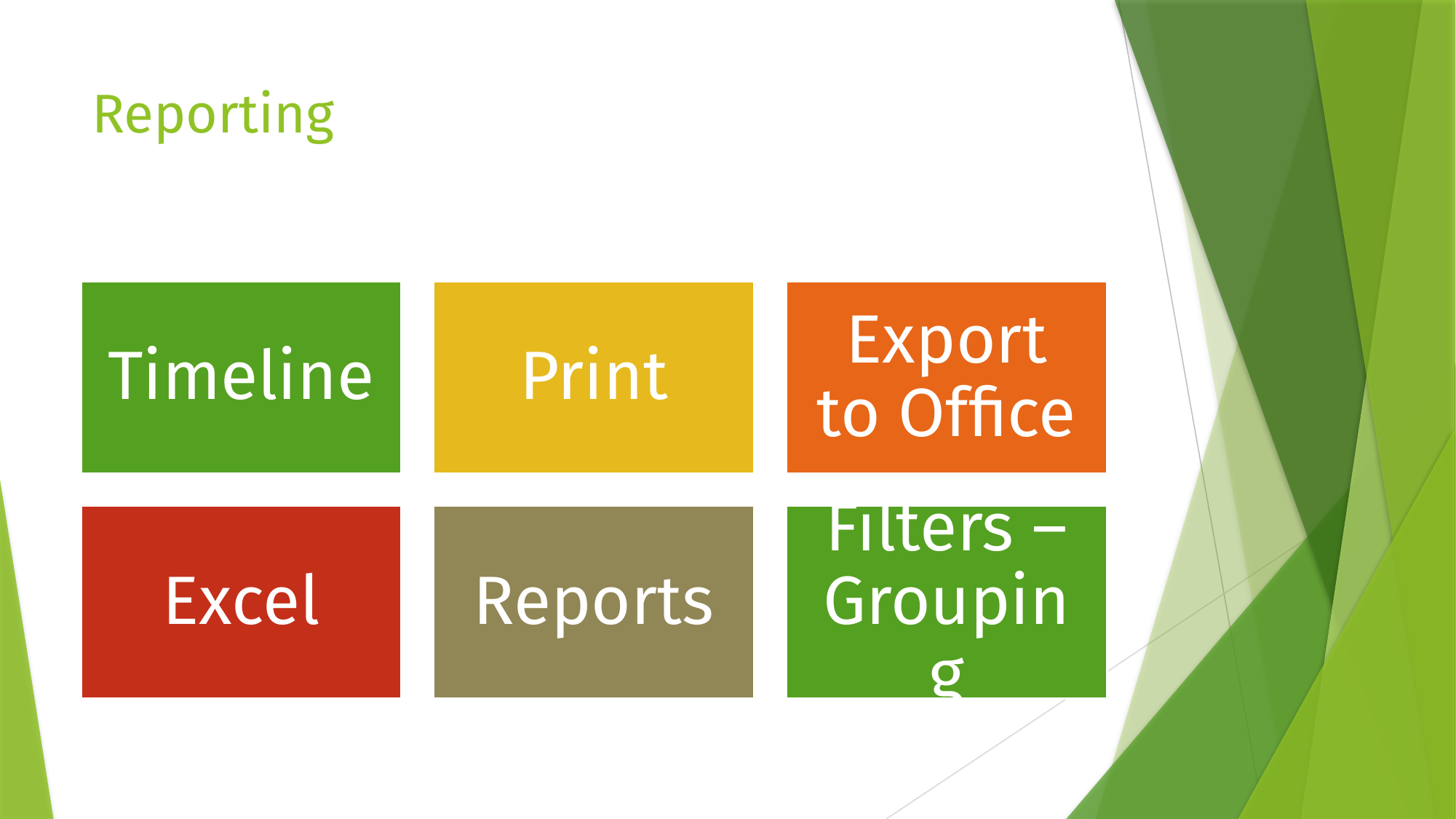

# Reporting
Timeline
Print
Export to Office
Excel
Reports
Filters – Grouping